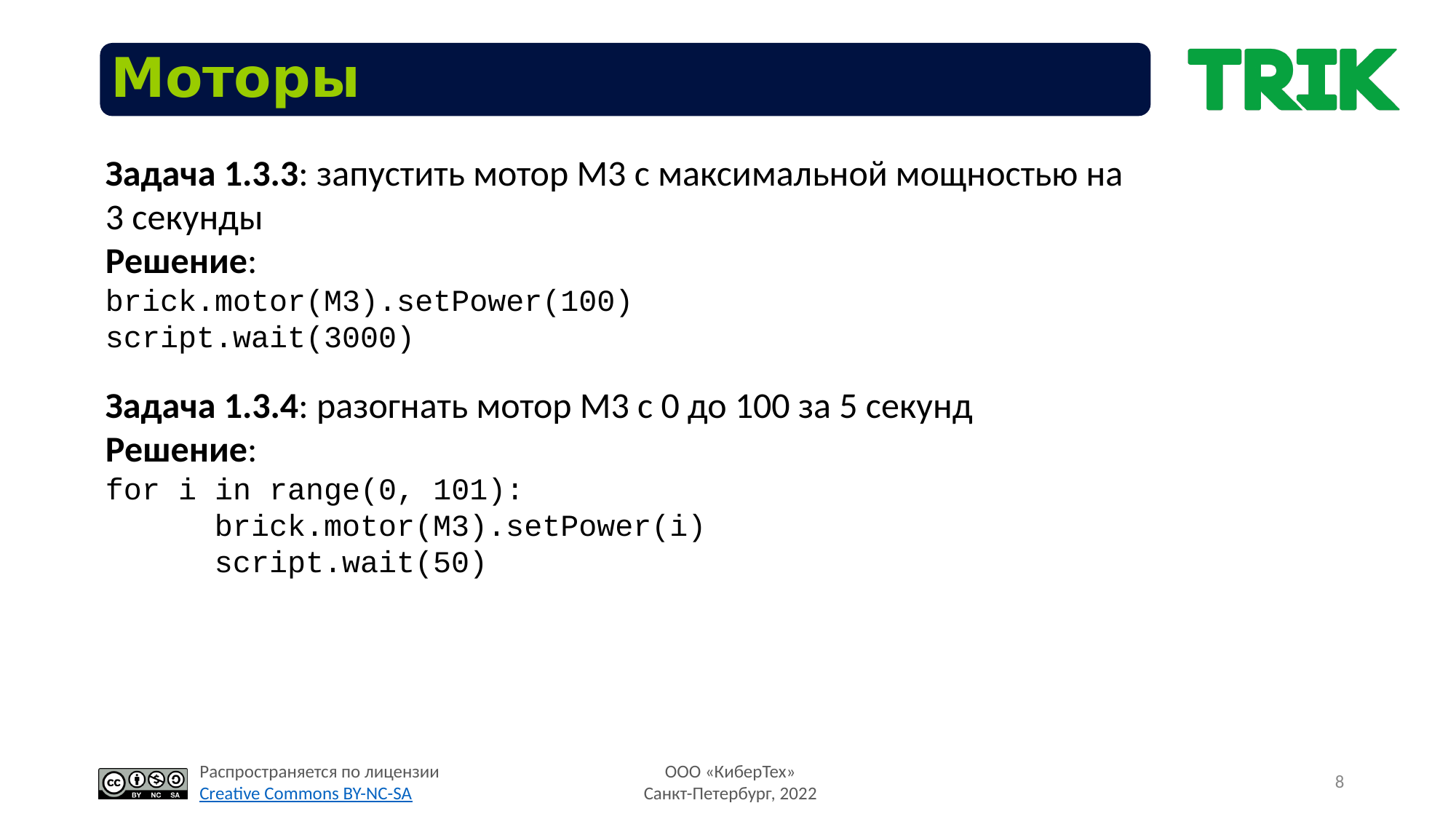

# Моторы
Задача 1.3.3: запустить мотор M3 с максимальной мощностью на 3 секунды
Решение:
brick.motor(M3).setPower(100)
script.wait(3000)
Задача 1.3.4: разогнать мотор M3 с 0 до 100 за 5 секунд
Решение:
for i in range(0, 101):
	brick.motor(M3).setPower(i)
	script.wait(50)

8